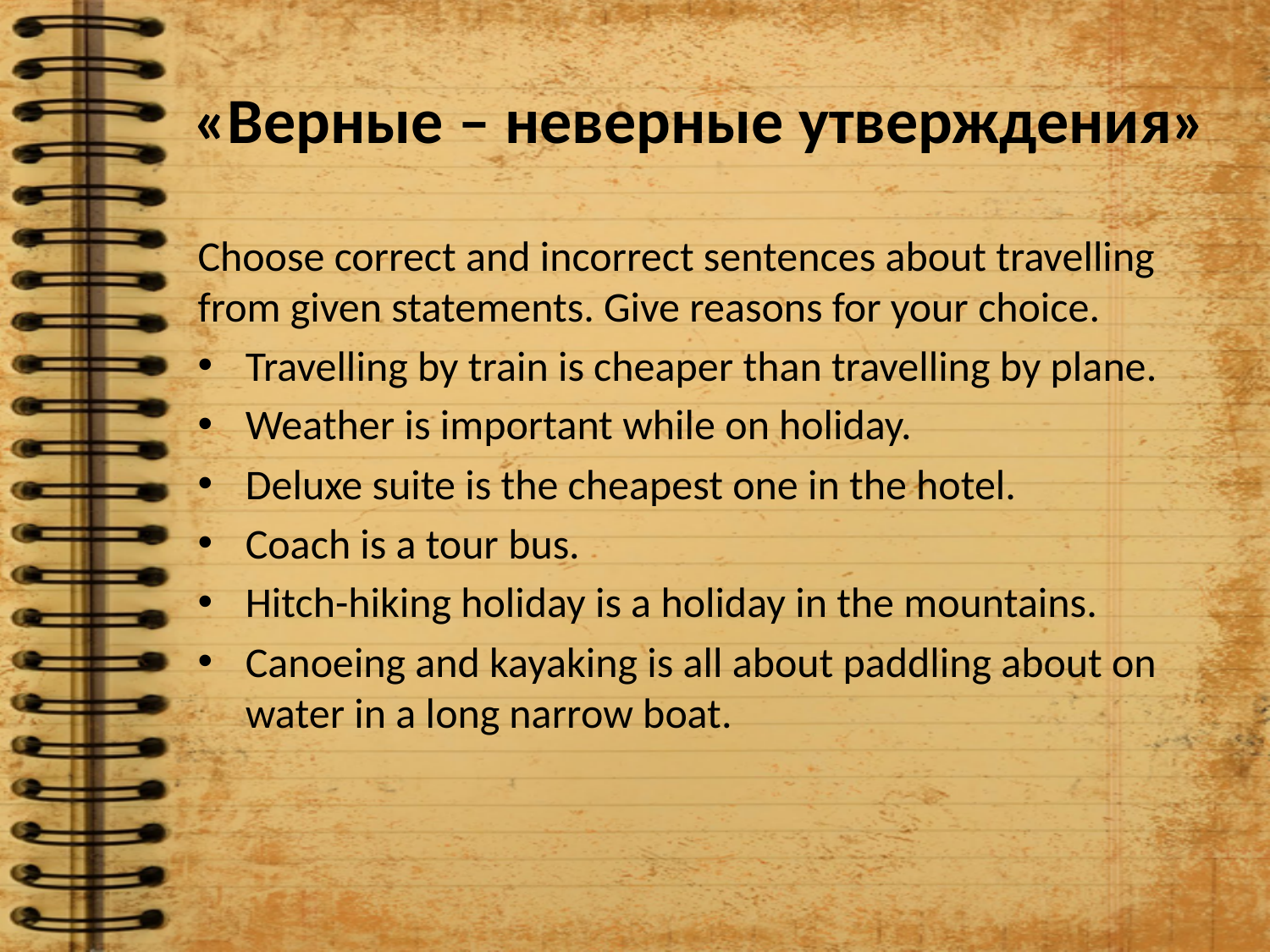

# «Верные – неверные утверждения»
Choose correct and incorrect sentences about travelling from given statements. Give reasons for your choice.
Travelling by train is cheaper than travelling by plane.
Weather is important while on holiday.
Deluxe suite is the cheapest one in the hotel.
Coach is a tour bus.
Hitch-hiking holiday is a holiday in the mountains.
Canoeing and kayaking is all about paddling about on water in a long narrow boat.